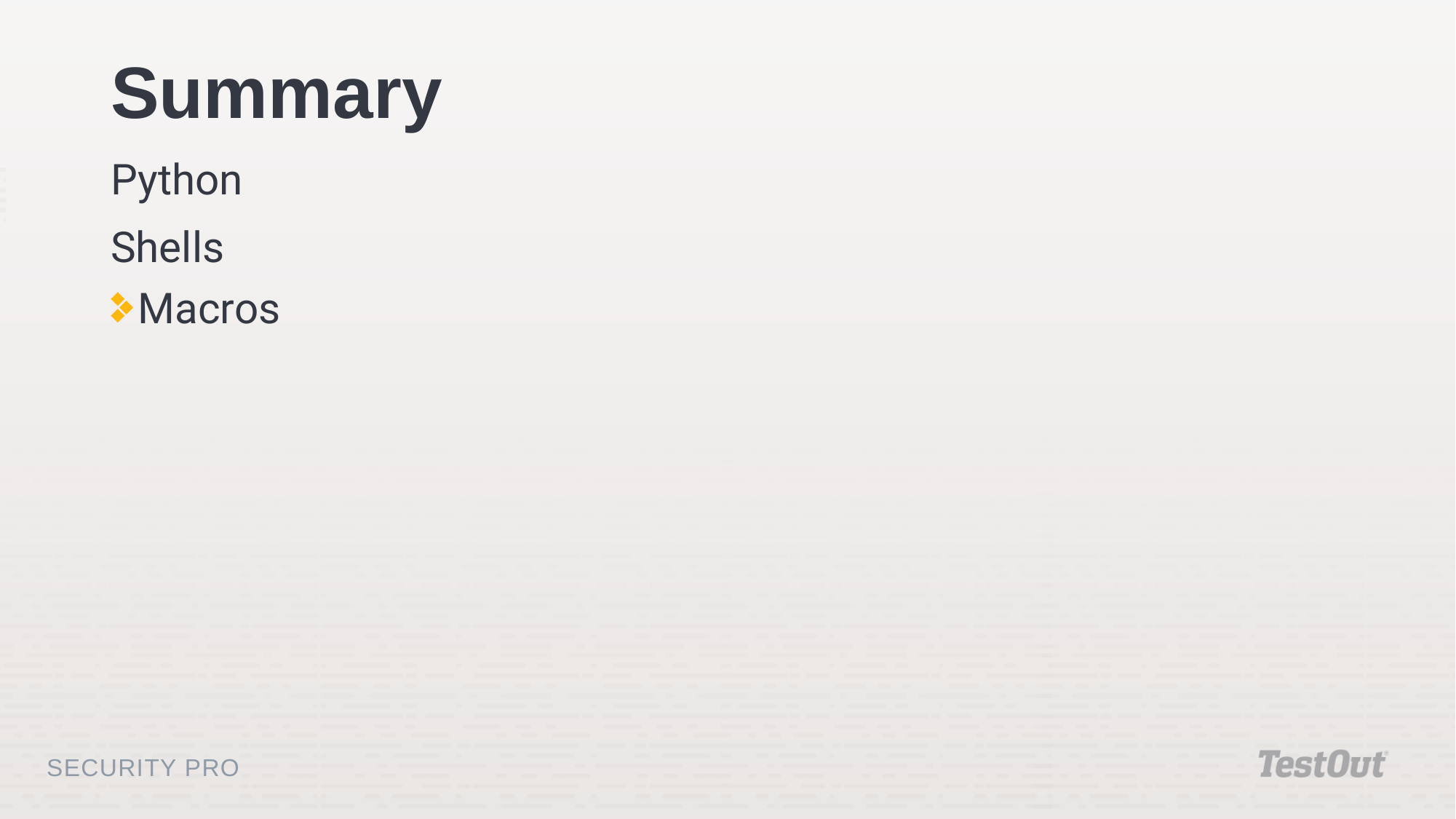

# Summary
Python
Shells
Macros
Security Pro